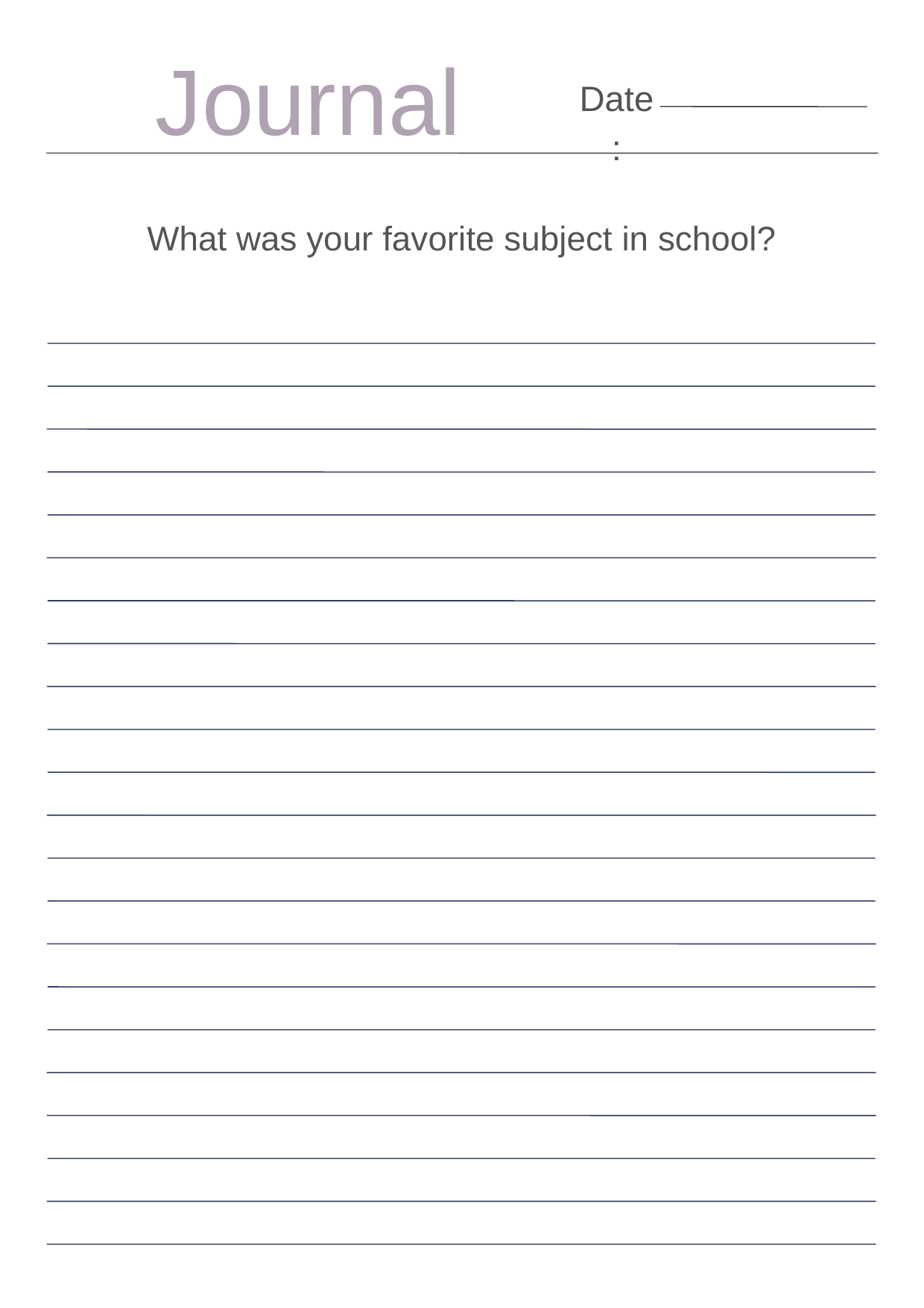

Journal
Date:

What was your favorite subject in school?